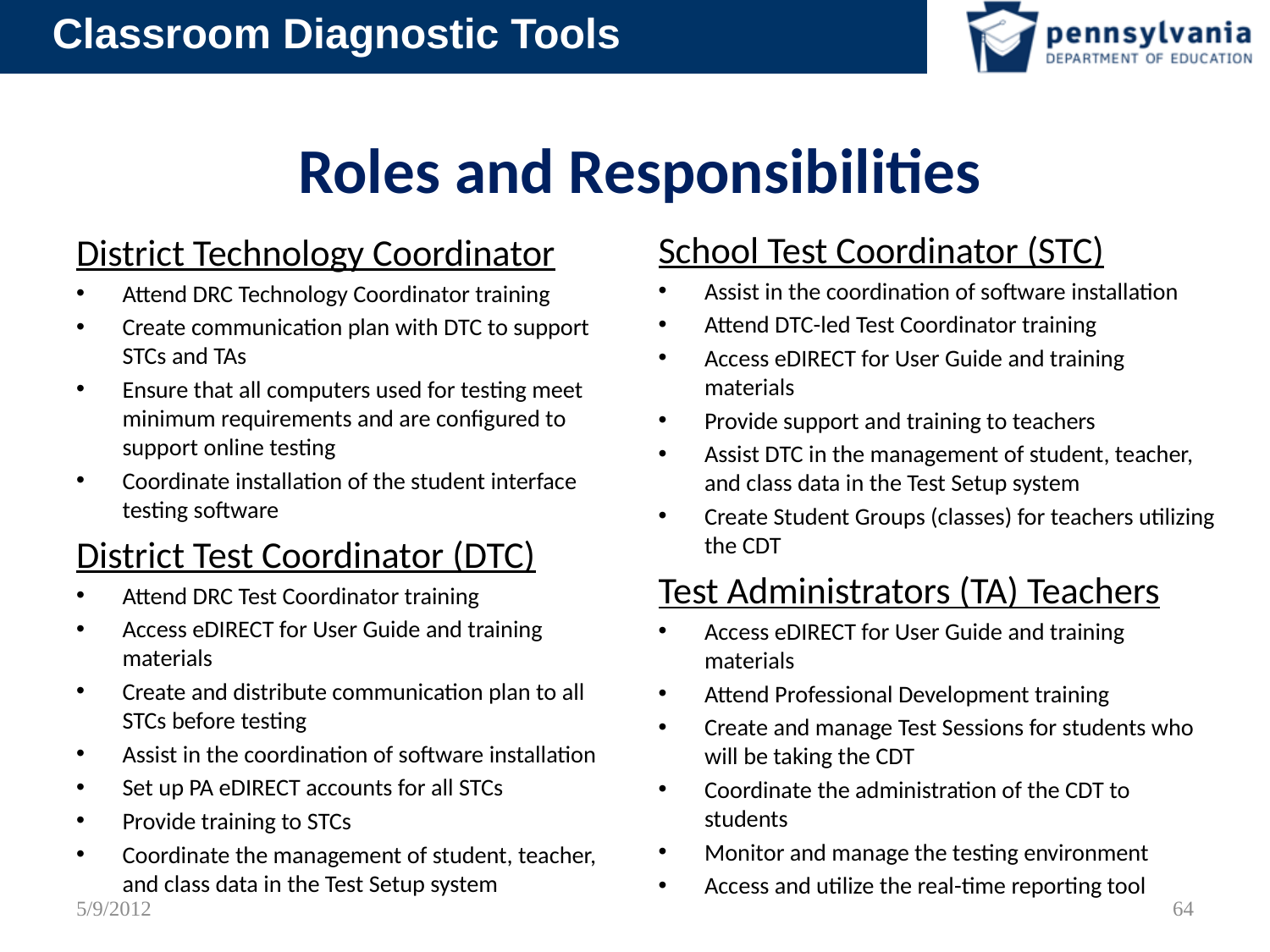

# Roles and Responsibilities
School Test Coordinator (STC)
Assist in the coordination of software installation
Attend DTC-led Test Coordinator training
Access eDIRECT for User Guide and training materials
Provide support and training to teachers
Assist DTC in the management of student, teacher, and class data in the Test Setup system
Create Student Groups (classes) for teachers utilizing the CDT
Test Administrators (TA) Teachers
Access eDIRECT for User Guide and training materials
Attend Professional Development training
Create and manage Test Sessions for students who will be taking the CDT
Coordinate the administration of the CDT to students
Monitor and manage the testing environment
Access and utilize the real-time reporting tool

District Technology Coordinator
Attend DRC Technology Coordinator training
Create communication plan with DTC to support STCs and TAs
Ensure that all computers used for testing meet minimum requirements and are configured to support online testing
Coordinate installation of the student interface testing software
District Test Coordinator (DTC)
Attend DRC Test Coordinator training
Access eDIRECT for User Guide and training materials
Create and distribute communication plan to all STCs before testing
Assist in the coordination of software installation
Set up PA eDIRECT accounts for all STCs
Provide training to STCs
Coordinate the management of student, teacher, and class data in the Test Setup system
5/9/2012
64